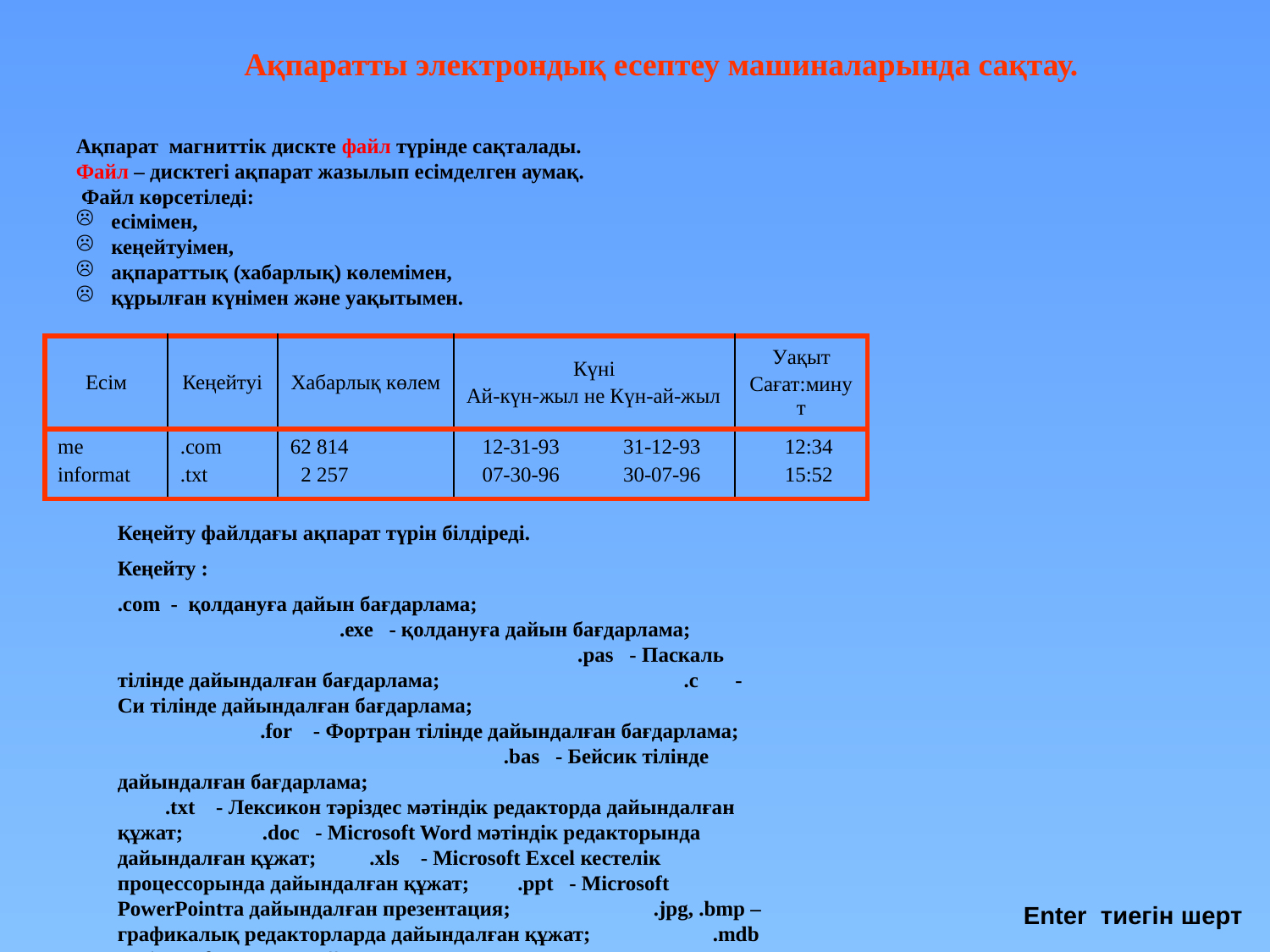

Ақпаратты электрондық есептеу машиналарында сақтау.
Ақпарат  магниттік дискте файл түрінде сақталады.
Файл – дисктегі ақпарат жазылып есімделген аумақ.
 Файл көрсетіледі:
 есімімен,
 кеңейтуімен,
 ақпараттық (хабарлық) көлемімен,
 құрылған күнімен және уақытымен.
| Есім | Кеңейтуі | Хабарлық көлем | Күні Ай-күн-жыл не Күн-ай-жыл | Уақыт Сағат:минут |
| --- | --- | --- | --- | --- |
| me informat | .com .txt | 62 814 2 257 | 12-31-93 31-12-93 07-30-96 30-07-96 | 12:34 15:52 |
Кеңейту файлдағы ақпарат түрін білдіреді.
Кеңейту :
.com  -  қолдануға дайын бағдарлама;                                                                                                  .ехе   - қолдануға дайын бағдарлама;                                                                                                       .pas   - Паскаль тілінде дайындалған бағдарлама;                                              .с       - Си тілінде дайындалған бағдарлама;                                                                                    .for    - Фортран тілінде дайындалған бағдарлама;                                                                                .bas   - Бейсик тілінде дайындалған бағдарлама;                                                                                      .txt    - Лексикон тәріздес мәтіндік редакторда дайындалған құжат;               .doc   - Microsoft Word мәтіндік редакторында дайындалған құжат;          .xls    - Microsoft Excel кестелік процессорында дайындалған құжат;         .ppt   - Microsoft PowerPointта дайындалған презентация;                           .jpg, .bmp – графикалық редакторларда дайындалған құжат;                       .mdb  - Microsoft Accessте дайындалған деректер қоры.
Enter  тиегін шерт